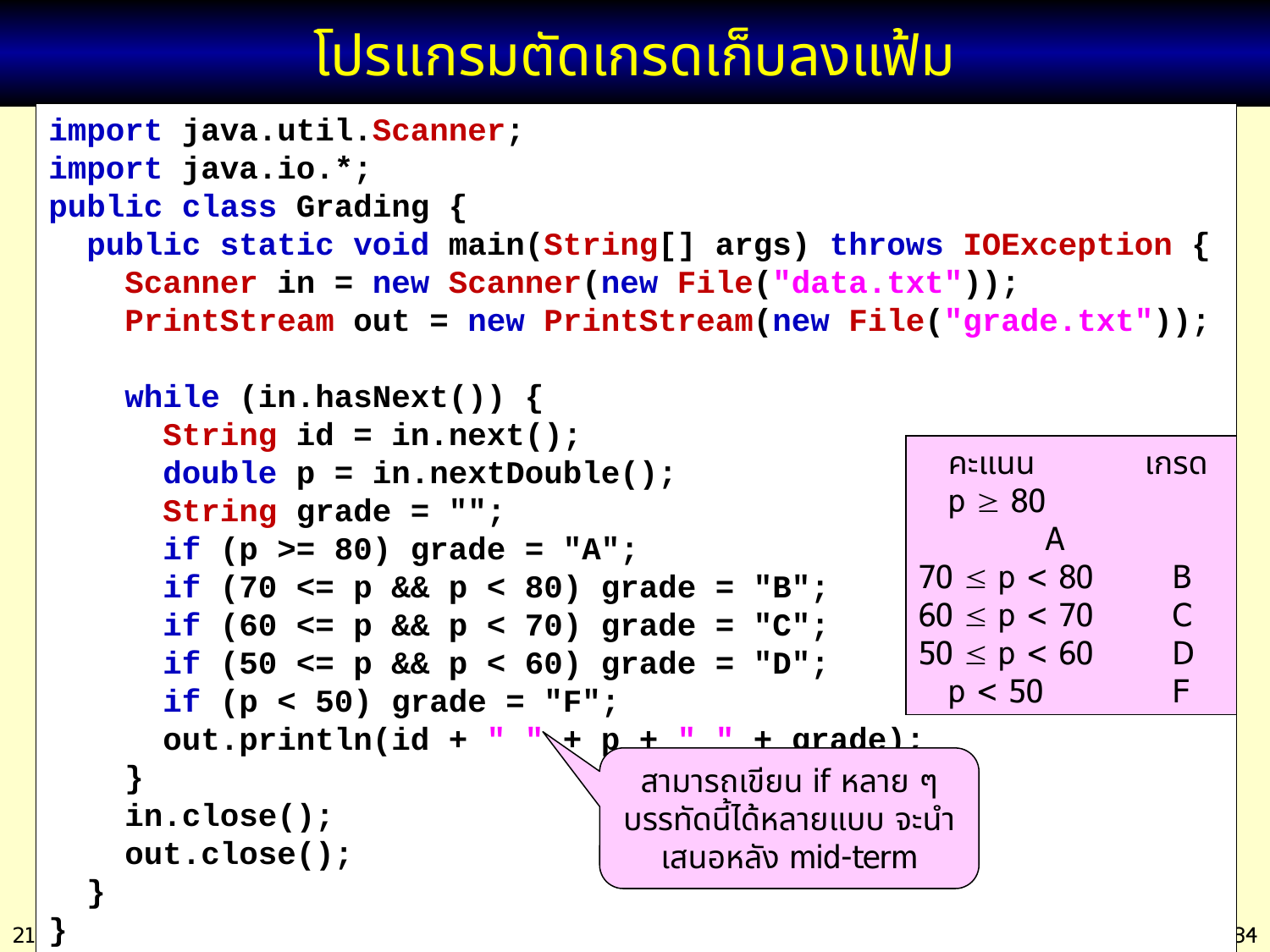

# โปรแกรมตัดเกรดเก็บลงแฟ้ม
import java.util.Scanner;
import java.io.*;
public class Grading {
  public static void main(String[] args) throws IOException {
    Scanner in = new Scanner(new File("data.txt"));
    PrintStream out = new PrintStream(new File("grade.txt"));
    while (in.hasNext()) {
      String id = in.next();
      double p = in.nextDouble();
      String grade = "";
      if (p >= 80) grade = "A";
      if (70 <= p && p < 80) grade = "B";
      if (60 <= p && p < 70) grade = "C";
      if (50 <= p && p < 60) grade = "D";
      if (p < 50) grade = "F";
      out.println(id + " " + p + " " + grade);
    }
    in.close();
    out.close();
  }
}
   คะแนน           เกรด
   p ≥ 80	  	A
70 ≤ p < 80	B
60 ≤ p < 70	C
50 ≤ p < 60	D
   p < 50	  	F
สามารถเขียน if หลาย ๆ บรรทัดนี้ได้หลายแบบ จะนำเสนอหลัง mid-term